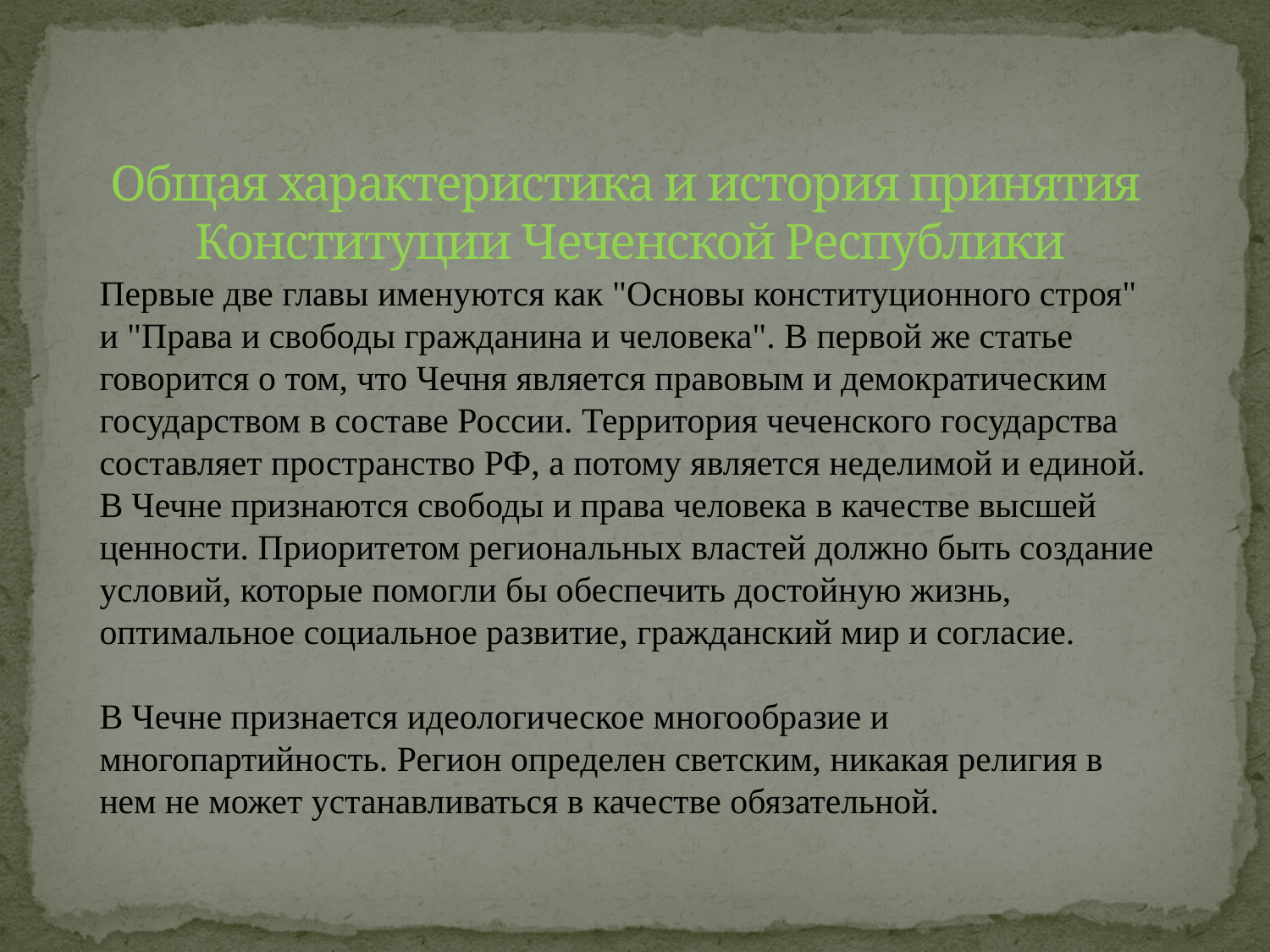

# Общая характеристика и история принятия  Конституции Чеченской Республики
Первые две главы именуются как "Основы конституционного строя" и "Права и свободы гражданина и человека". В первой же статье говорится о том, что Чечня является правовым и демократическим государством в составе России. Территория чеченского государства составляет пространство РФ, а потому является неделимой и единой. В Чечне признаются свободы и права человека в качестве высшей ценности. Приоритетом региональных властей должно быть создание условий, которые помогли бы обеспечить достойную жизнь, оптимальное социальное развитие, гражданский мир и согласие.

В Чечне признается идеологическое многообразие и многопартийность. Регион определен светским, никакая религия в нем не может устанавливаться в качестве обязательной.